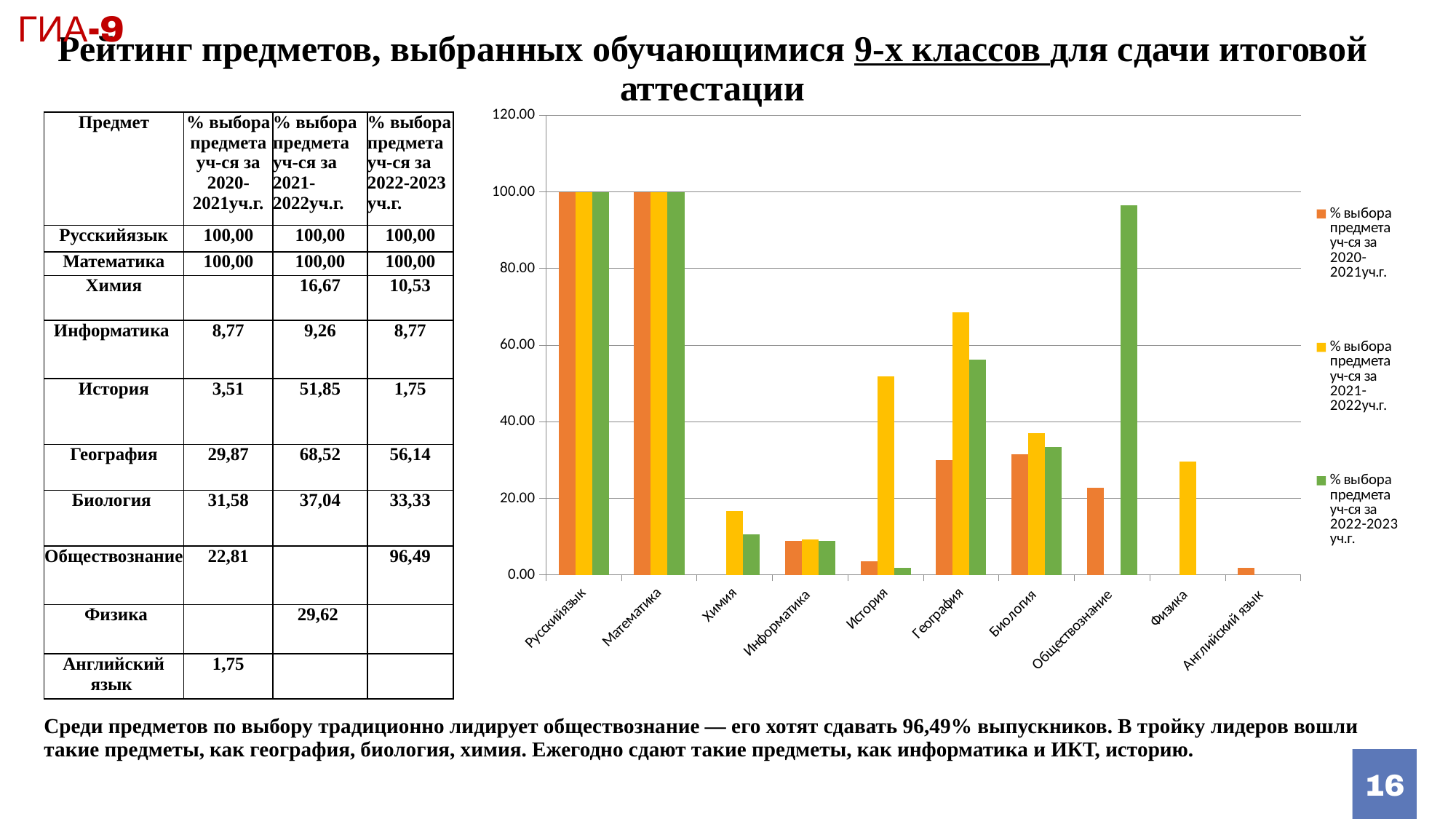

ГИА-9
# Рейтинг предметов, выбранных обучающимися 9-х классов для сдачи итоговой аттестации

[unsupported chart]

| Предмет | % выбора предмета уч-ся за 2020-2021уч.г. | % выбора предмета уч-ся за 2021-2022уч.г. | % выбора предмета уч-ся за 2022-2023 уч.г. |
| --- | --- | --- | --- |
| Русскийязык | 100,00 | 100,00 | 100,00 |
| Математика | 100,00 | 100,00 | 100,00 |
| Химия |  | 16,67 | 10,53 |
| Информатика | 8,77 | 9,26 | 8,77 |
| История | 3,51 | 51,85 | 1,75 |
| География | 29,87 | 68,52 | 56,14 |
| Биология | 31,58 | 37,04 | 33,33 |
| Обществознание | 22,81 |  | 96,49 |
| Физика |  | 29,62 |  |
| Английский язык | 1,75 |  |  |

Среди предметов по выбору традиционно лидирует обществознание — его хотят сдавать 96,49% выпускников. В тройку лидеров вошли  такие предметы, как география, биология, химия. Ежегодно сдают такие предметы, как информатика и ИКТ, историю.
16